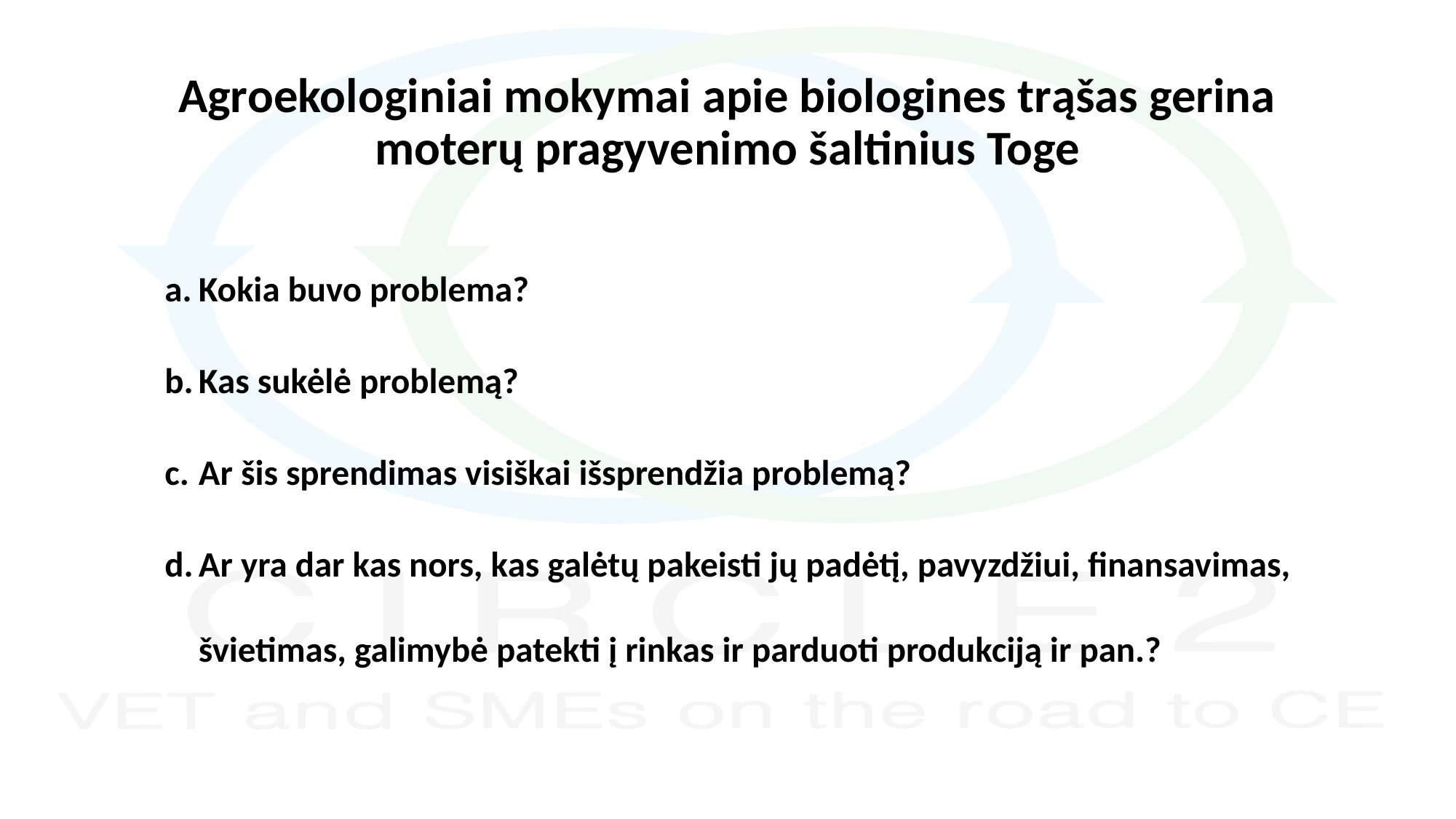

# Agroekologiniai mokymai apie biologines trąšas gerina moterų pragyvenimo šaltinius Toge
Kokia buvo problema?
Kas sukėlė problemą?
Ar šis sprendimas visiškai išsprendžia problemą?
Ar yra dar kas nors, kas galėtų pakeisti jų padėtį, pavyzdžiui, finansavimas, švietimas, galimybė patekti į rinkas ir parduoti produkciją ir pan.?